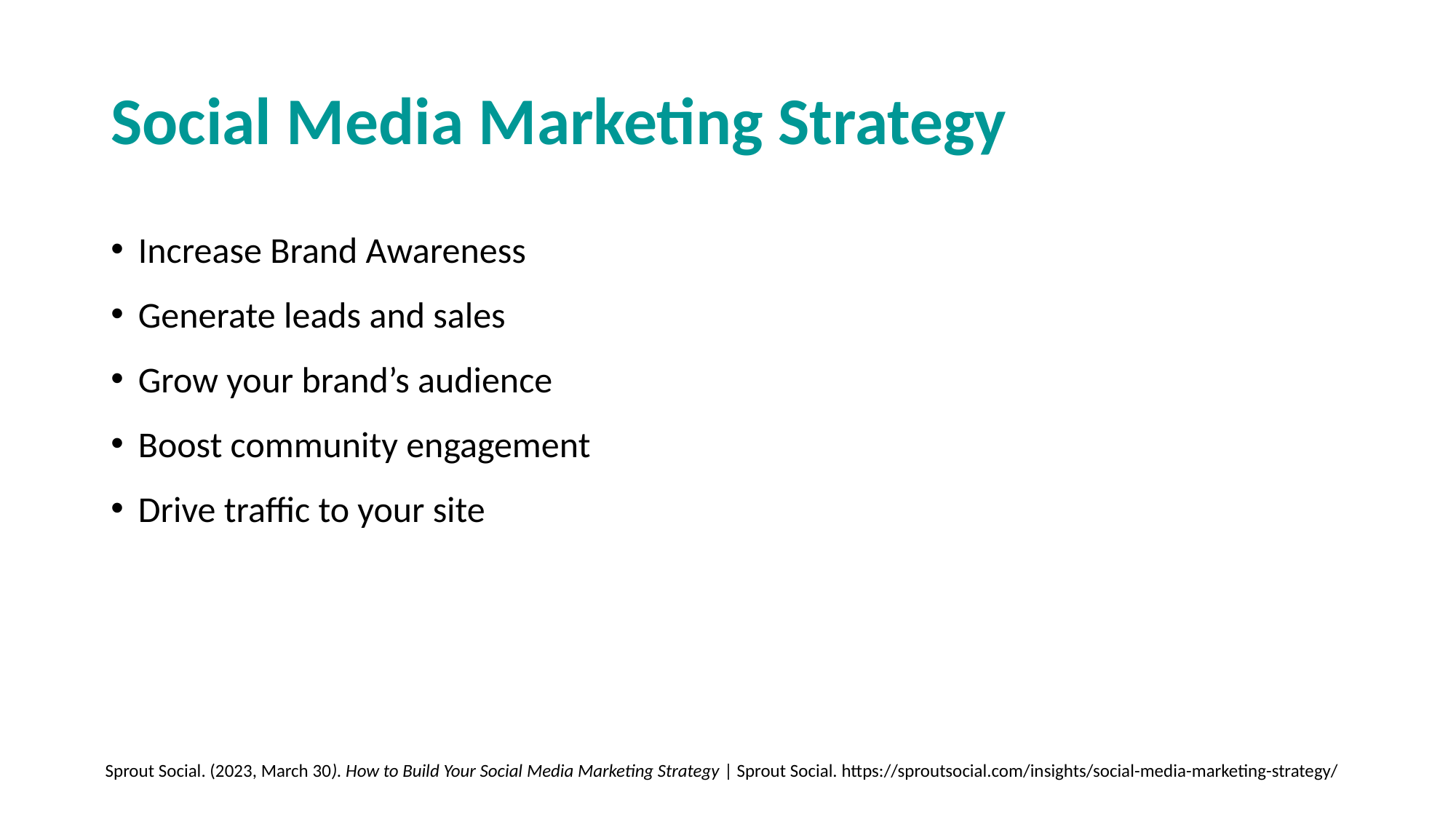

# Social Media Marketing Strategy
Increase Brand Awareness
Generate leads and sales
Grow your brand’s audience
Boost community engagement
Drive traffic to your site
Sprout Social. (2023, March 30). How to Build Your Social Media Marketing Strategy | Sprout Social. https://sproutsocial.com/insights/social-media-marketing-strategy/